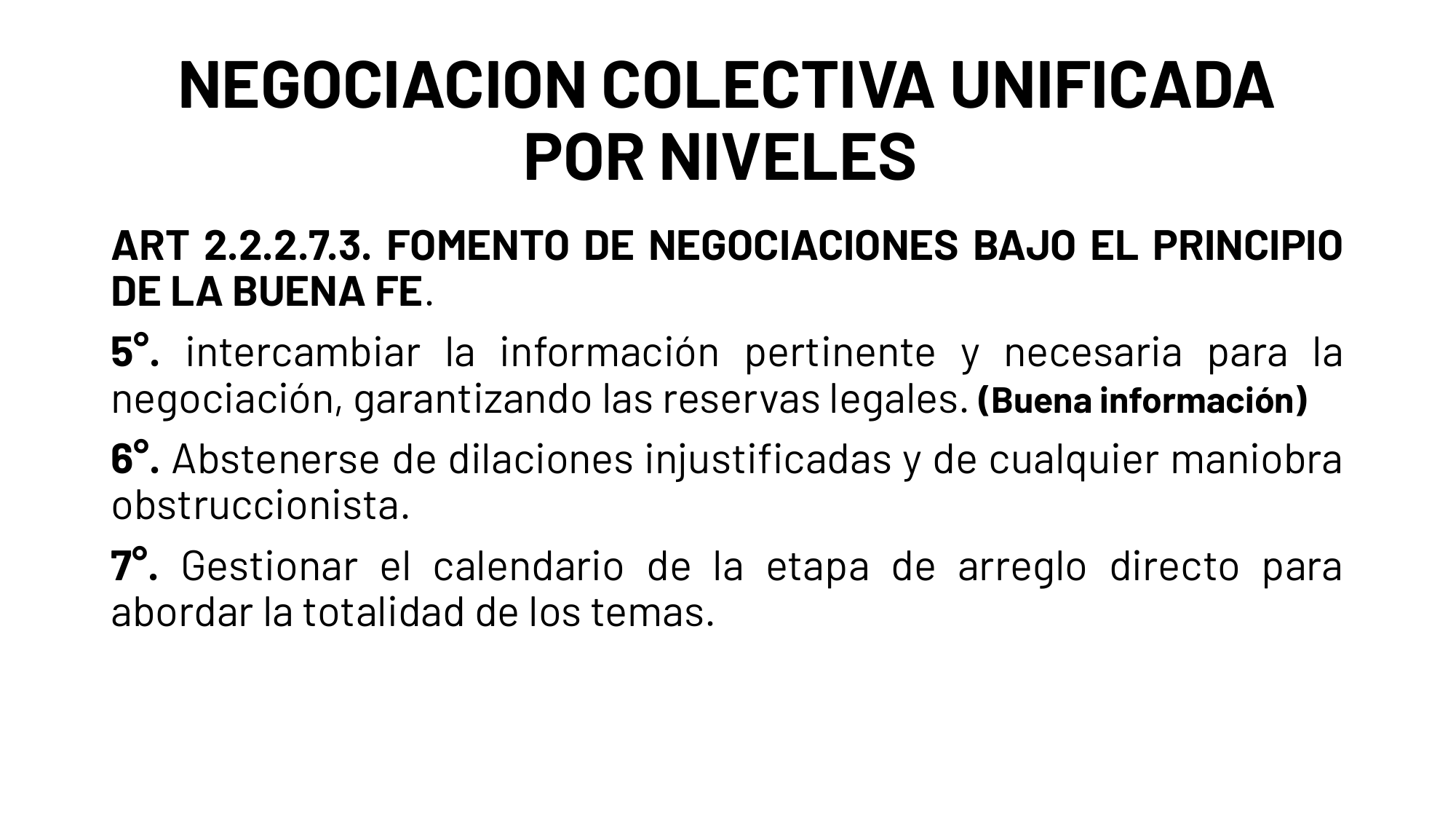

# NEGOCIACION COLECTIVA UNIFICADA POR NIVELES
ART 2.2.2.7.3. FOMENTO DE NEGOCIACIONES BAJO EL PRINCIPIO DE LA BUENA FE.
5°. intercambiar la información pertinente y necesaria para la negociación, garantizando las reservas legales. (Buena información)
6°. Abstenerse de dilaciones injustificadas y de cualquier maniobra obstruccionista.
7°. Gestionar el calendario de la etapa de arreglo directo para abordar la totalidad de los temas.